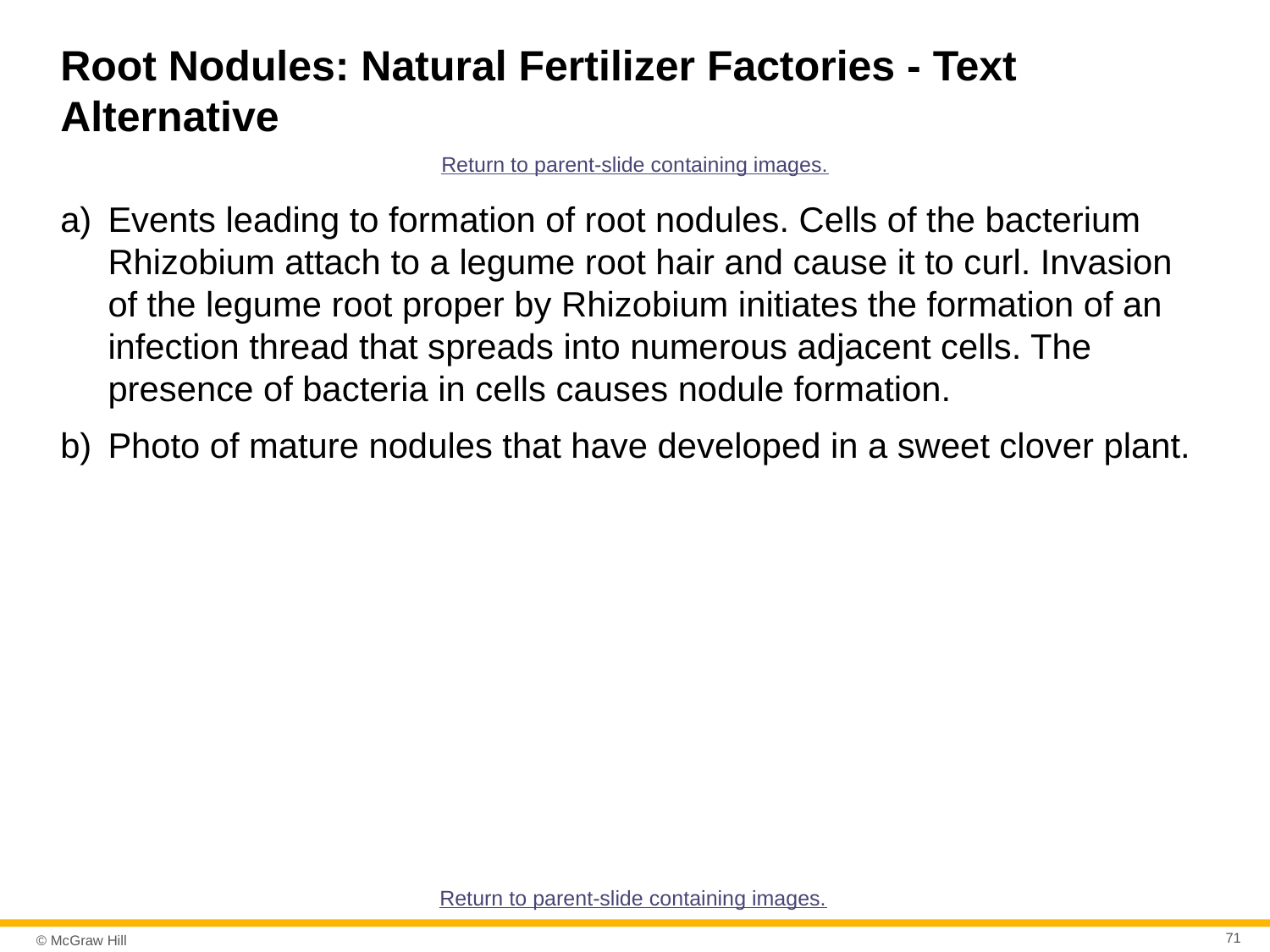

# Root Nodules: Natural Fertilizer Factories - Text Alternative
Return to parent-slide containing images.
Events leading to formation of root nodules. Cells of the bacterium Rhizobium attach to a legume root hair and cause it to curl. Invasion of the legume root proper by Rhizobium initiates the formation of an infection thread that spreads into numerous adjacent cells. The presence of bacteria in cells causes nodule formation.
Photo of mature nodules that have developed in a sweet clover plant.
Return to parent-slide containing images.